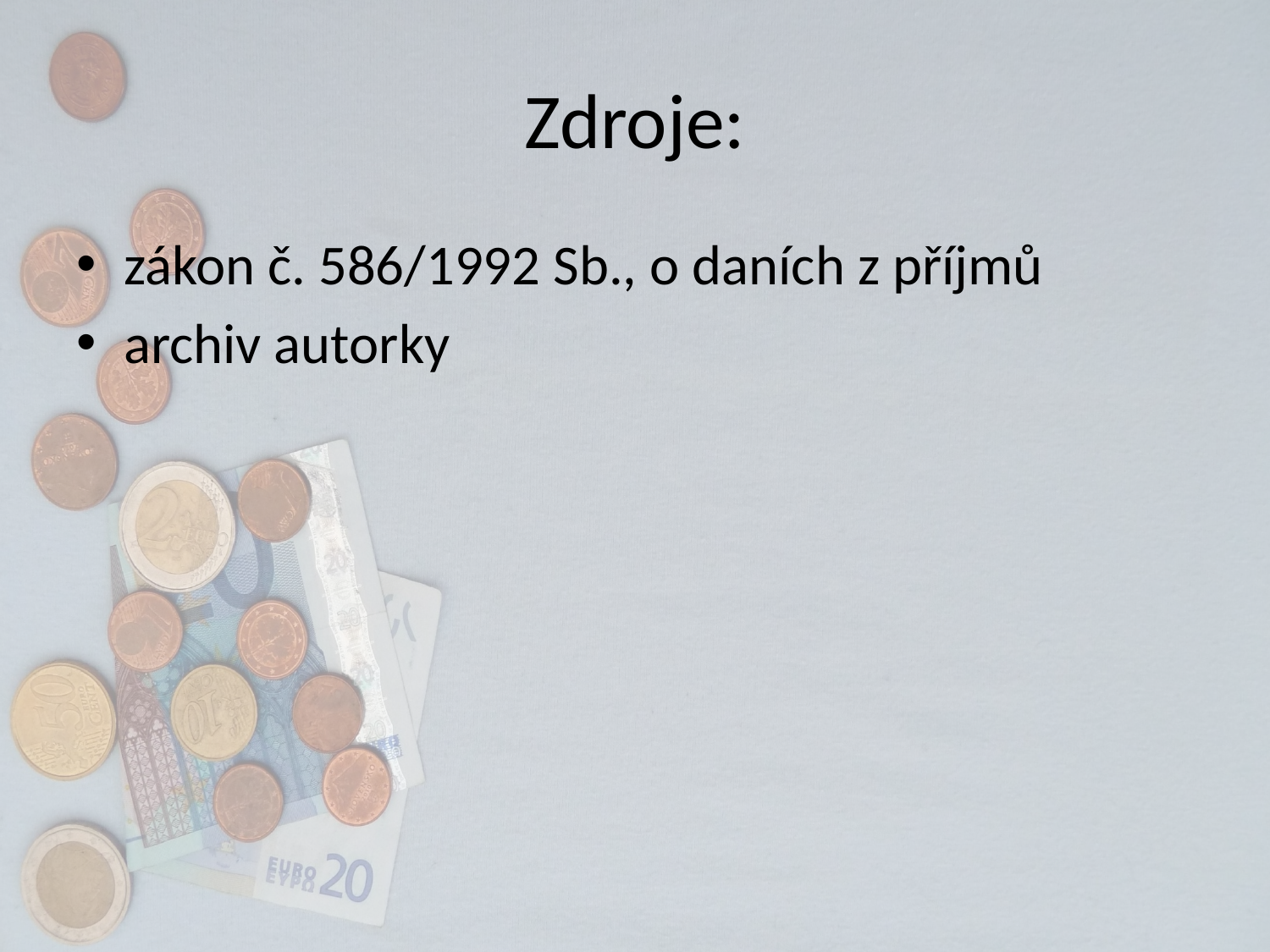

# Zdroje:
zákon č. 586/1992 Sb., o daních z příjmů
archiv autorky